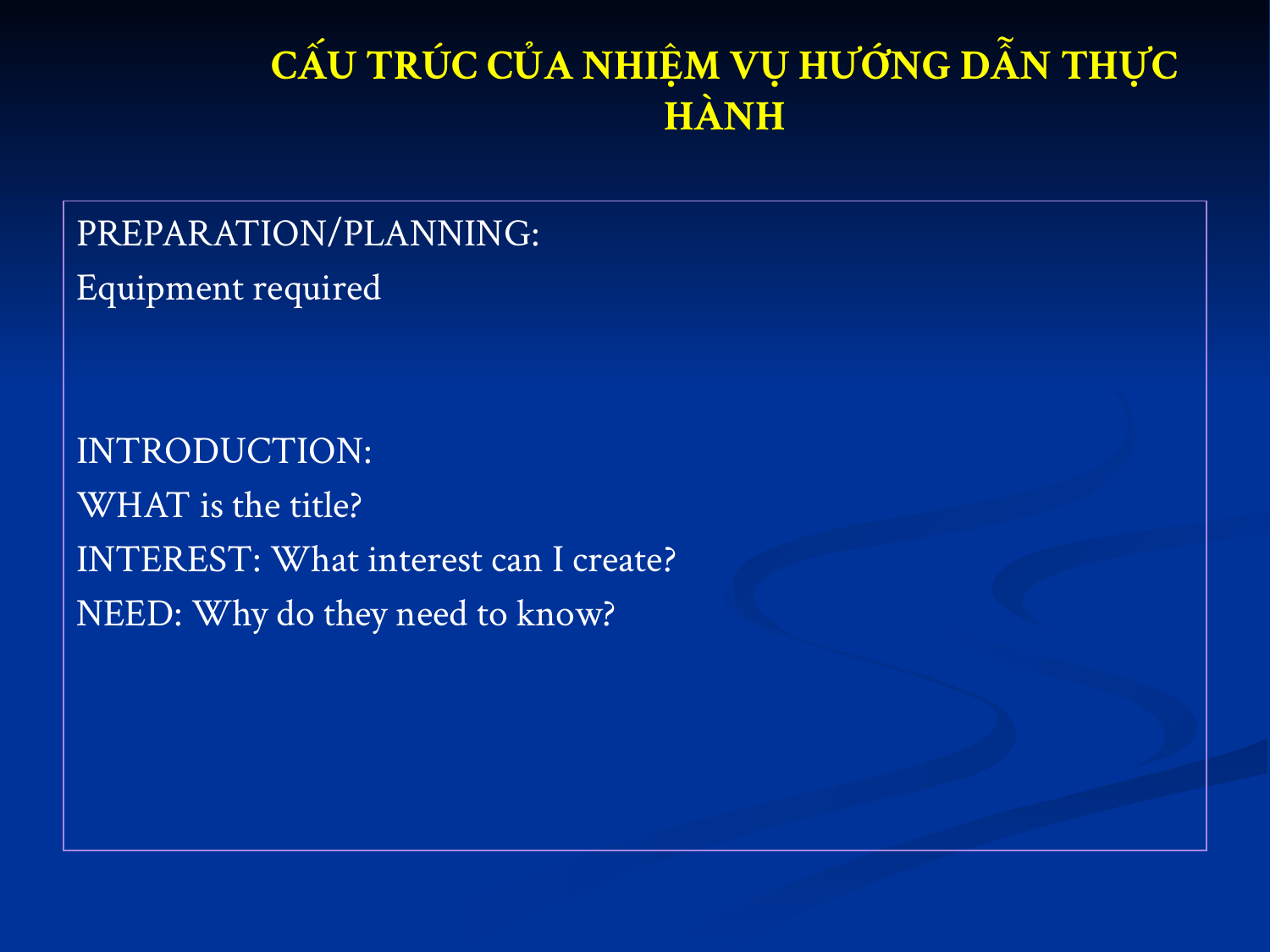

# CẤU TRÚC CỦA NHIỆM VỤ HƯỚNG DẪN THỰC HÀNH
PREPARATION/PLANNING:
Equipment required

INTRODUCTION:
WHAT is the title?
INTEREST: What interest can I create?
NEED: Why do they need to know?